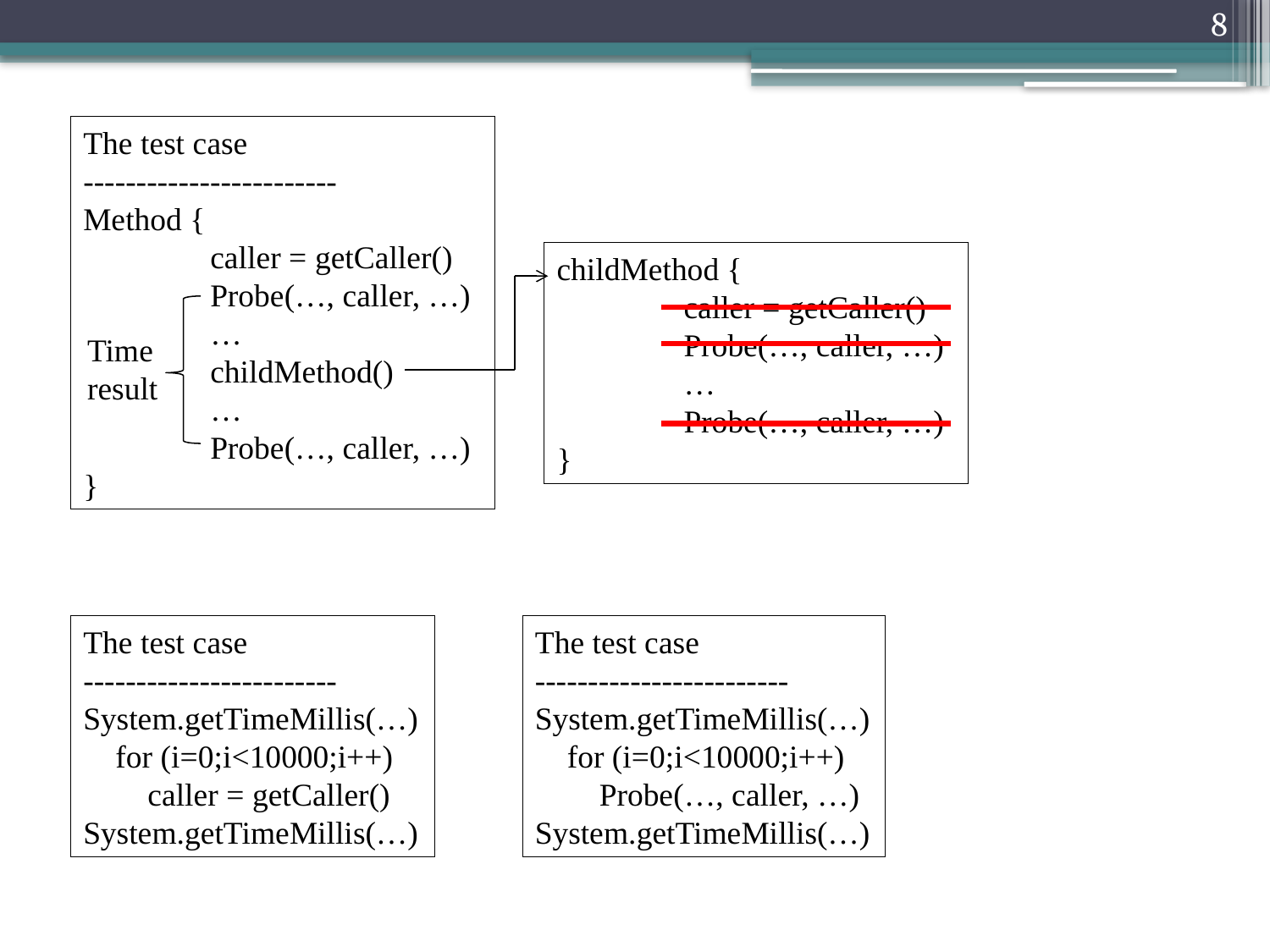

8
The test case
------------------------
Method {
	caller = getCaller()
	Probe(…, caller, …)
	…
	childMethod()
	…
	Probe(…, caller, …)
}
childMethod {
	caller = getCaller()
	Probe(…, caller, …)
	…
	Probe(…, caller, …)
}

Time result
The test case
------------------------
System.getTimeMillis(…)
    for (i=0;i<10000;i++)
        caller = getCaller()
System.getTimeMillis(…)
The test case
------------------------
System.getTimeMillis(…)
    for (i=0;i<10000;i++)
        Probe(…, caller, …)
System.getTimeMillis(…)